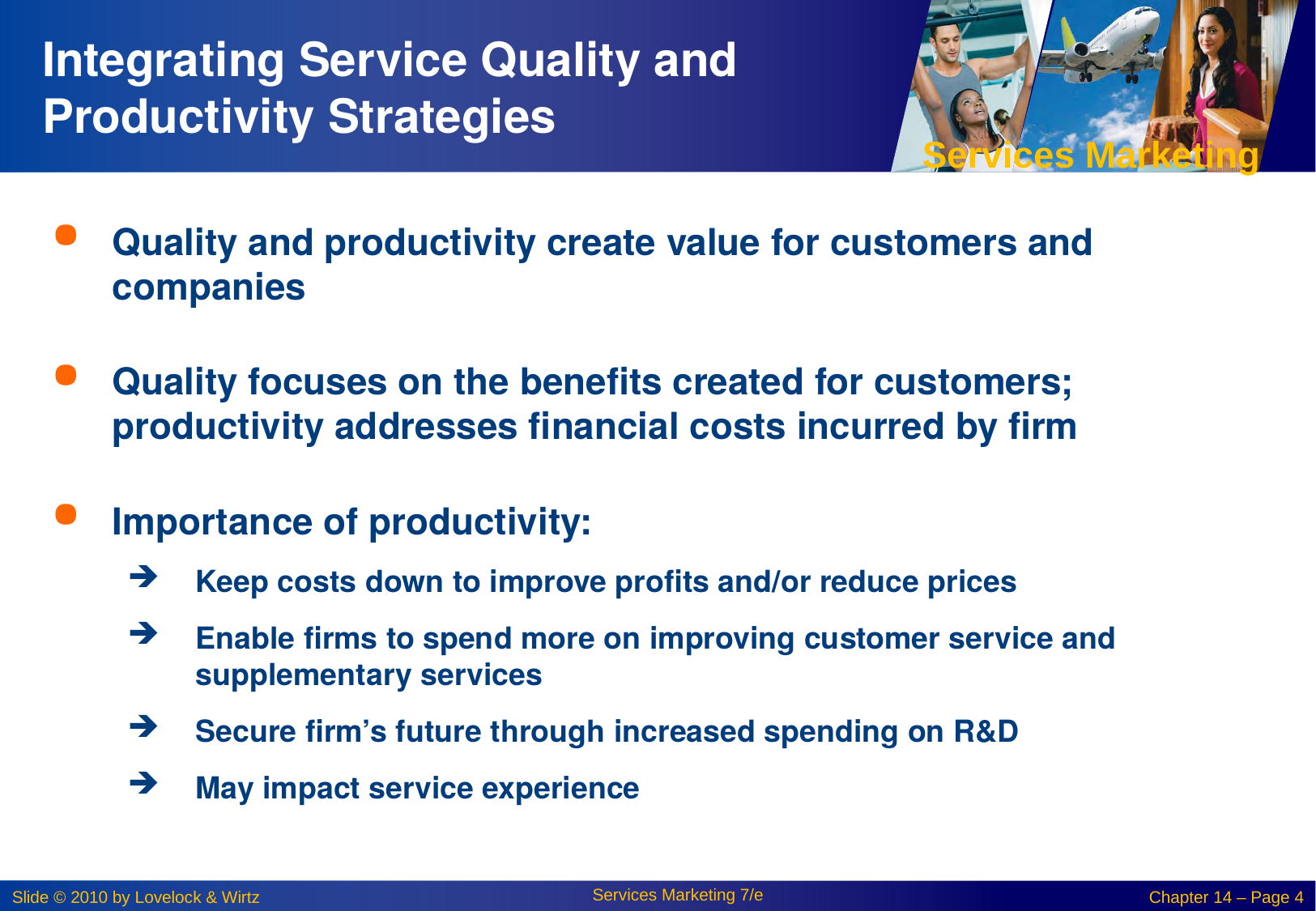

# Integrating Service Quality and Productivity Strategies
Quality and productivity create value for customers and companies
Quality focuses on the benefits created for customers; productivity addresses financial costs incurred by firm
Importance of productivity:
Keep costs down to improve profits and/or reduce prices
Enable firms to spend more on improving customer service and supplementary services
Secure firm’s future through increased spending on R&D
May impact service experience